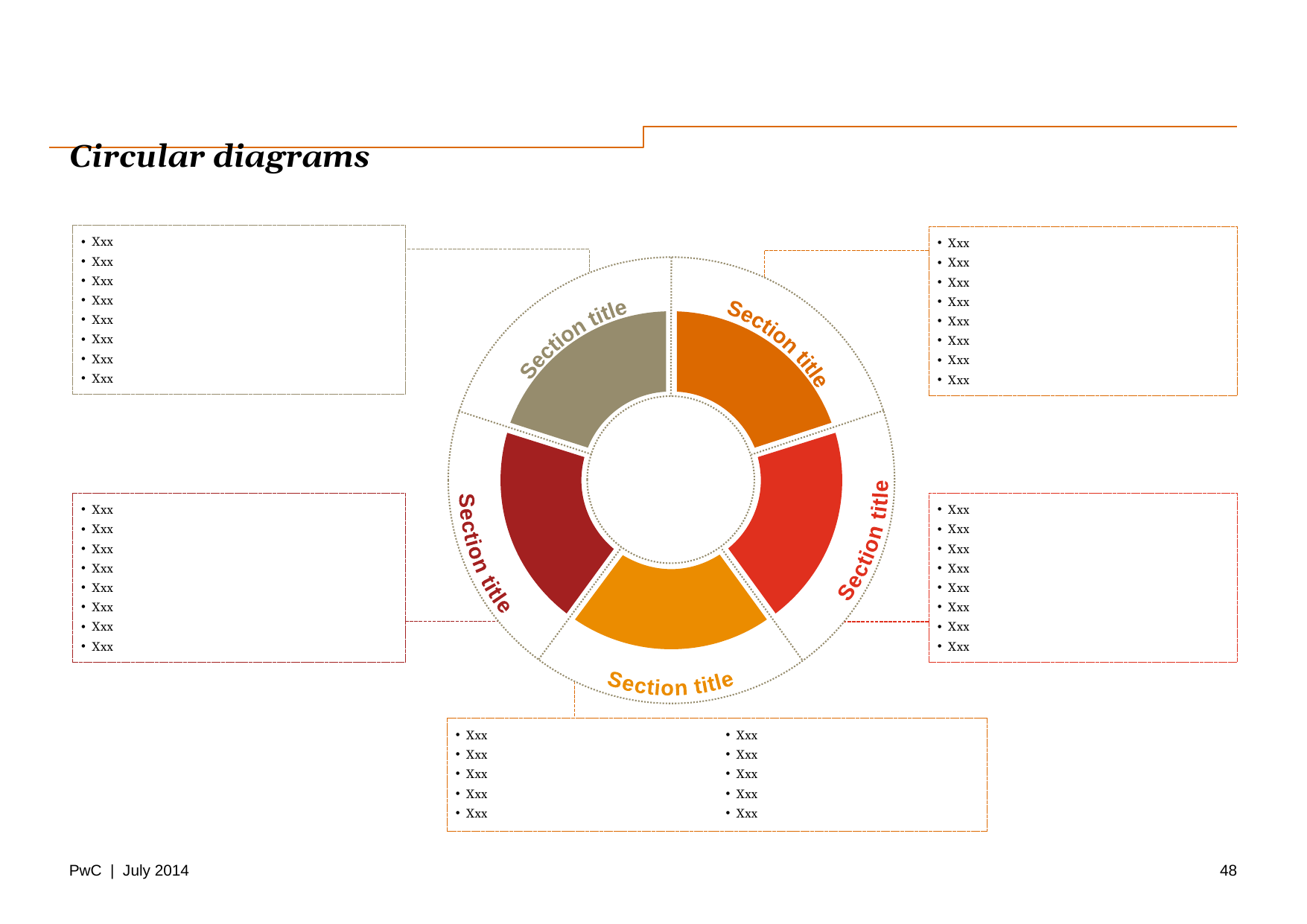

# Circular diagrams
Xxx
Xxx
Xxx
Xxx
Xxx
Xxx
Xxx
Xxx
Xxx
Xxx
Xxx
Xxx
Xxx
Xxx
Xxx
Xxx

Section title
Section title
Section title
Section title

Section title
Xxx
Xxx
Xxx
Xxx
Xxx
Xxx
Xxx
Xxx
Xxx
Xxx
Xxx
Xxx
Xxx
Xxx
Xxx
Xxx

Xxx
Xxx
Xxx
Xxx
Xxx
Xxx
Xxx
Xxx
Xxx
Xxx

48